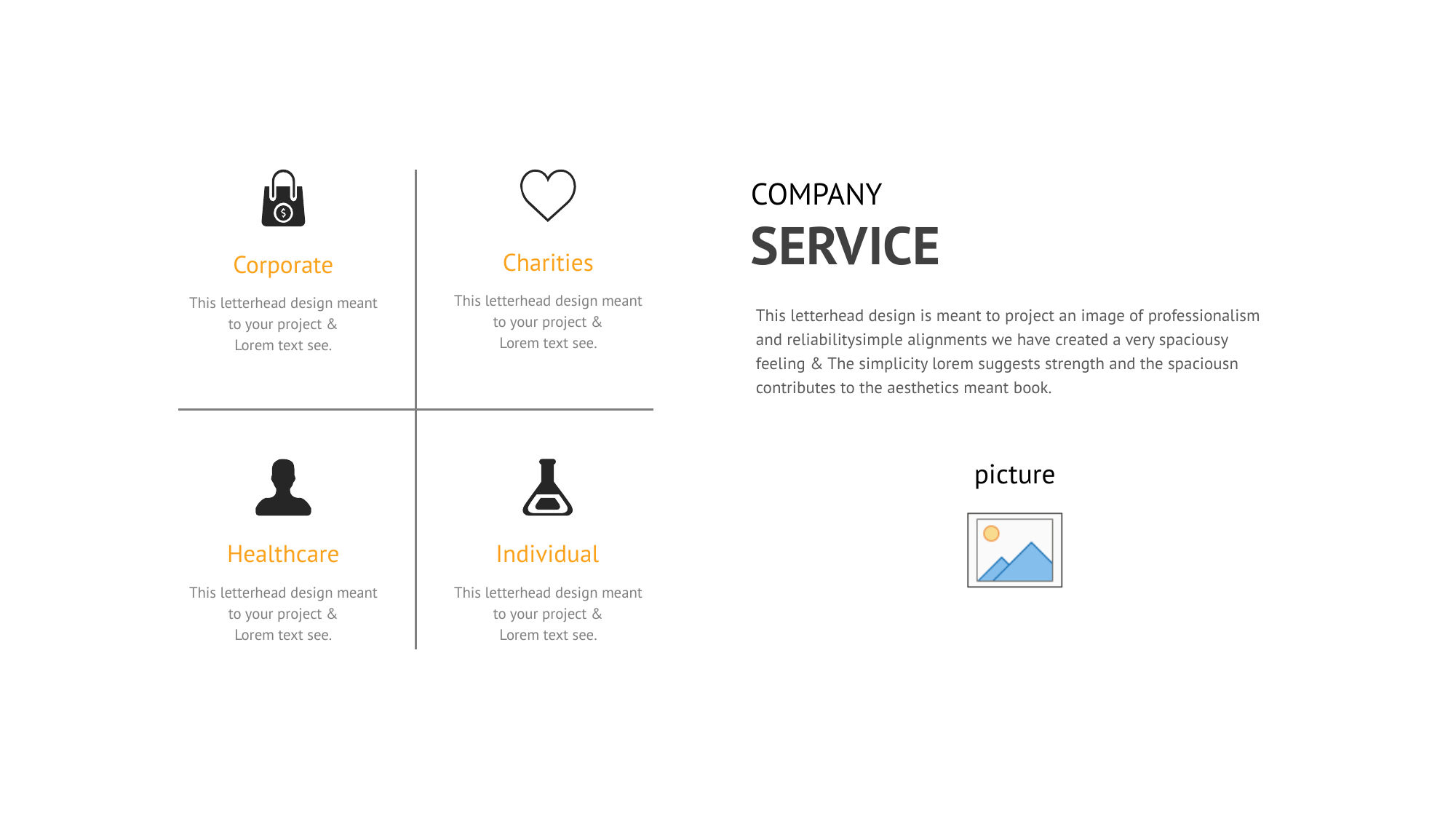

5

Corporate
This letterhead design meant to your project &
Lorem text see.

Charities
This letterhead design meant to your project &
Lorem text see.
COMPANY
SERVICE
This letterhead design is meant to project an image of professionalism and reliabilitysimple alignments we have created a very spaciousy feeling & The simplicity lorem suggests strength and the spaciousn contributes to the aesthetics meant book.

Healthcare
This letterhead design meant to your project &
Lorem text see.

Individual
This letterhead design meant to your project &
Lorem text see.
www.yourwebsite.com